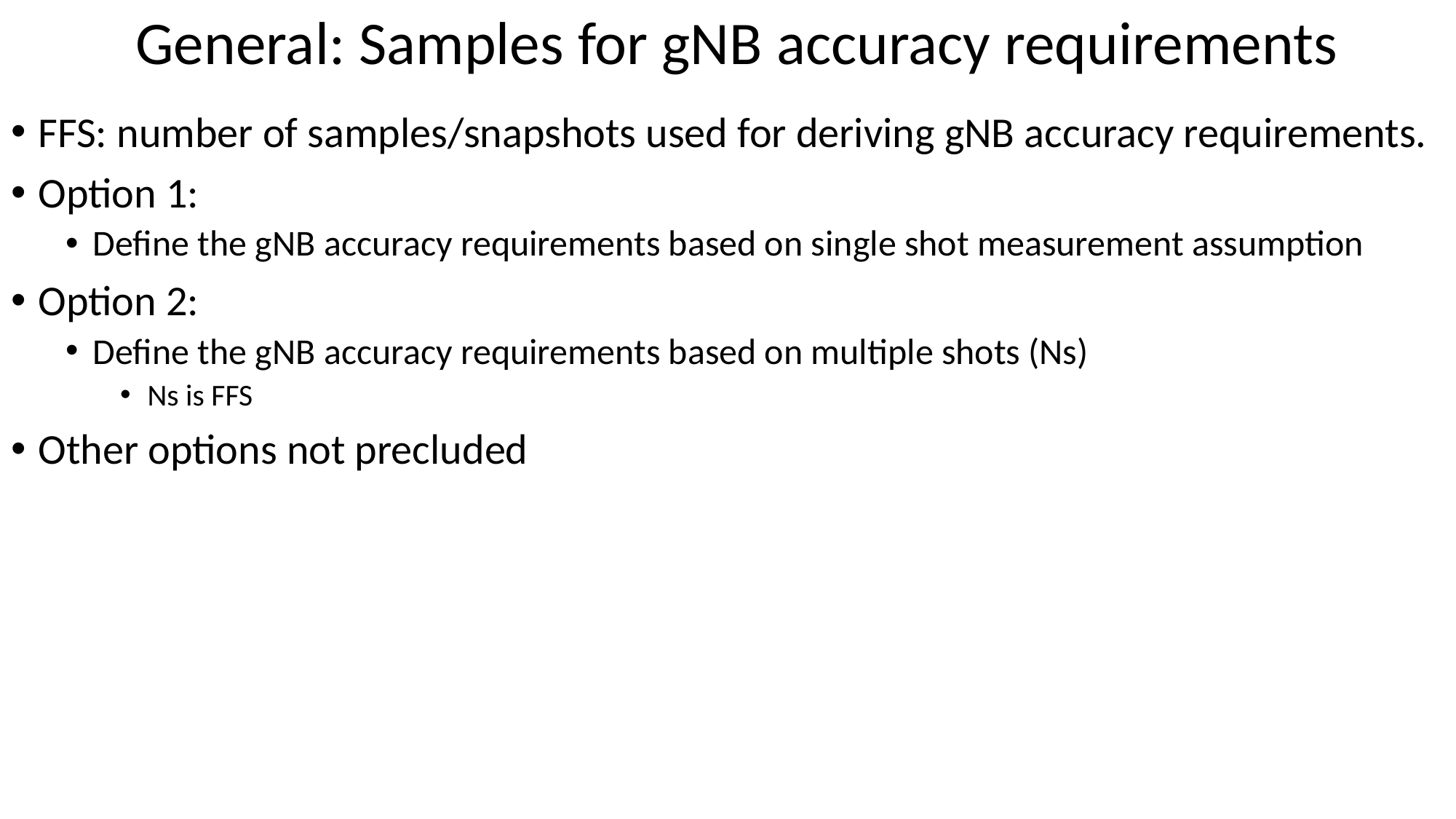

# General: Samples for gNB accuracy requirements
FFS: number of samples/snapshots used for deriving gNB accuracy requirements.
Option 1:
Define the gNB accuracy requirements based on single shot measurement assumption
Option 2:
Define the gNB accuracy requirements based on multiple shots (Ns)
Ns is FFS
Other options not precluded